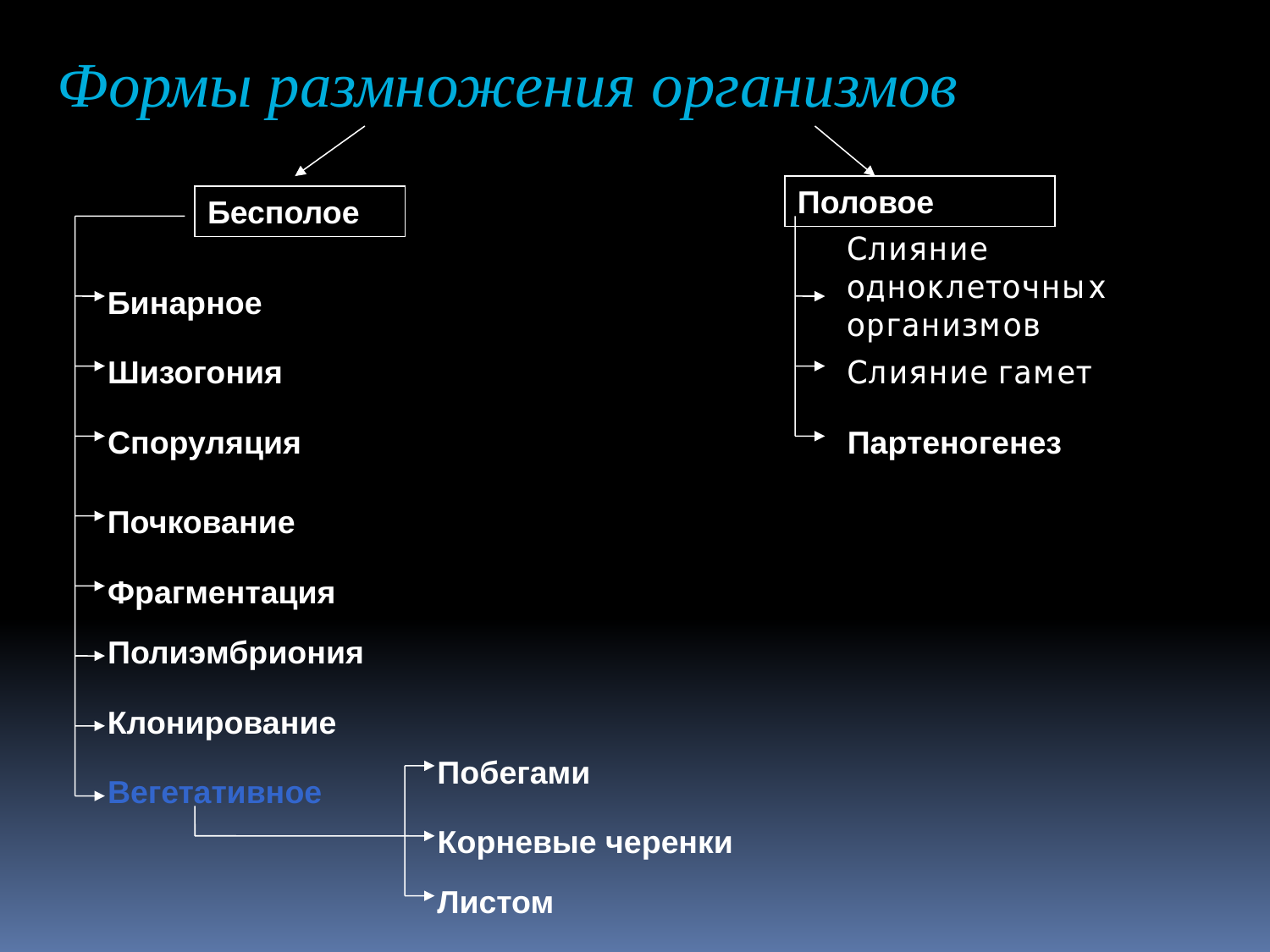

Формы размножения организмов

Половое
Бесполое

Слияние одноклеточных организмов
Бинарное

Шизогония
Слияние гамет

Споруляция
Партеногенез

Почкование

Фрагментация

Полиэмбриония

Клонирование

Побегами
Вегетативное

Корневые черенки

Листом